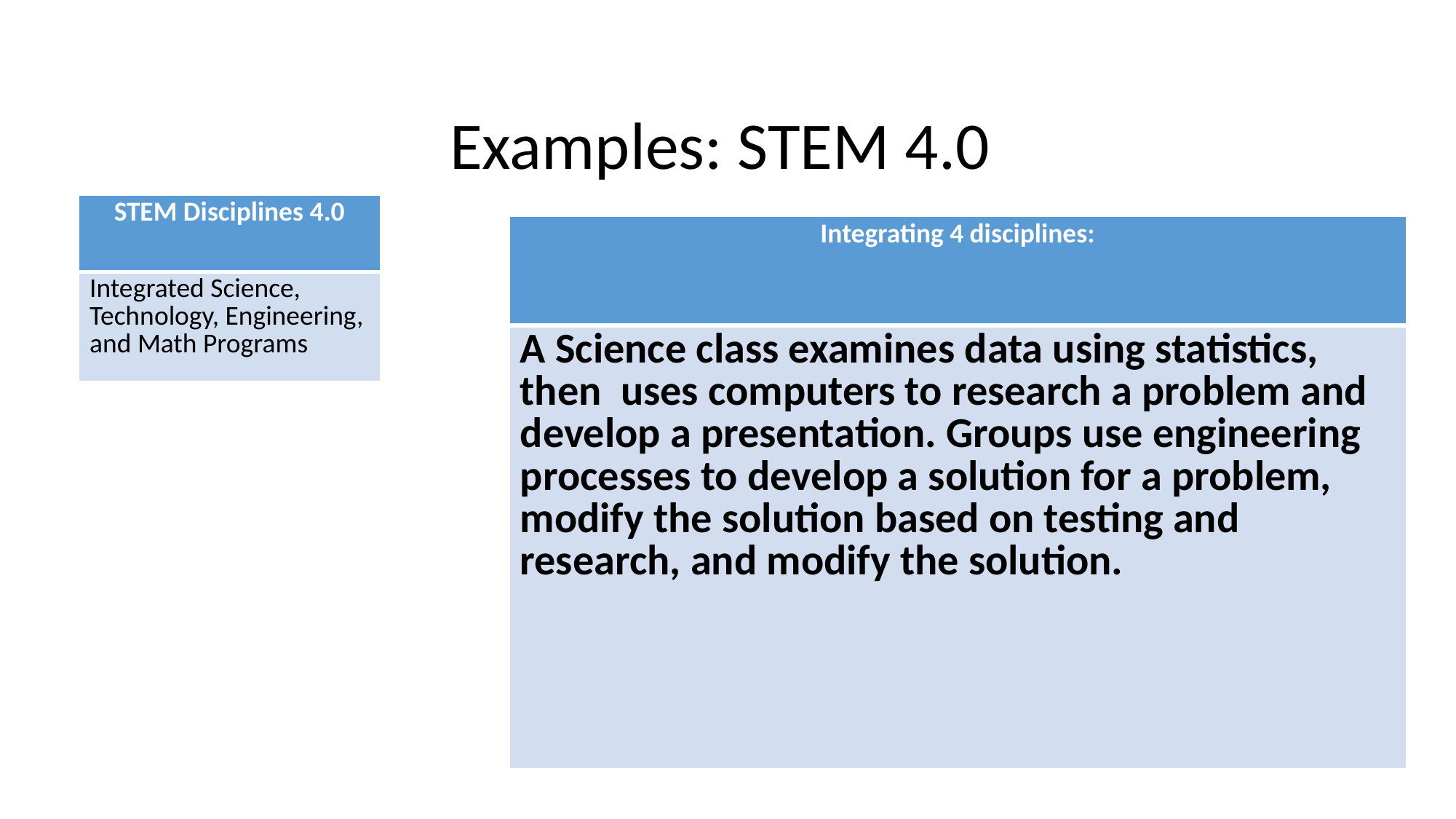

# Examples: STEM 4.0
| STEM Disciplines 4.0 |
| --- |
| Integrated Science, Technology, Engineering, and Math Programs |
| Integrating 4 disciplines: |
| --- |
| A Science class examines data using statistics, then uses computers to research a problem and develop a presentation. Groups use engineering processes to develop a solution for a problem, modify the solution based on testing and research, and modify the solution. |